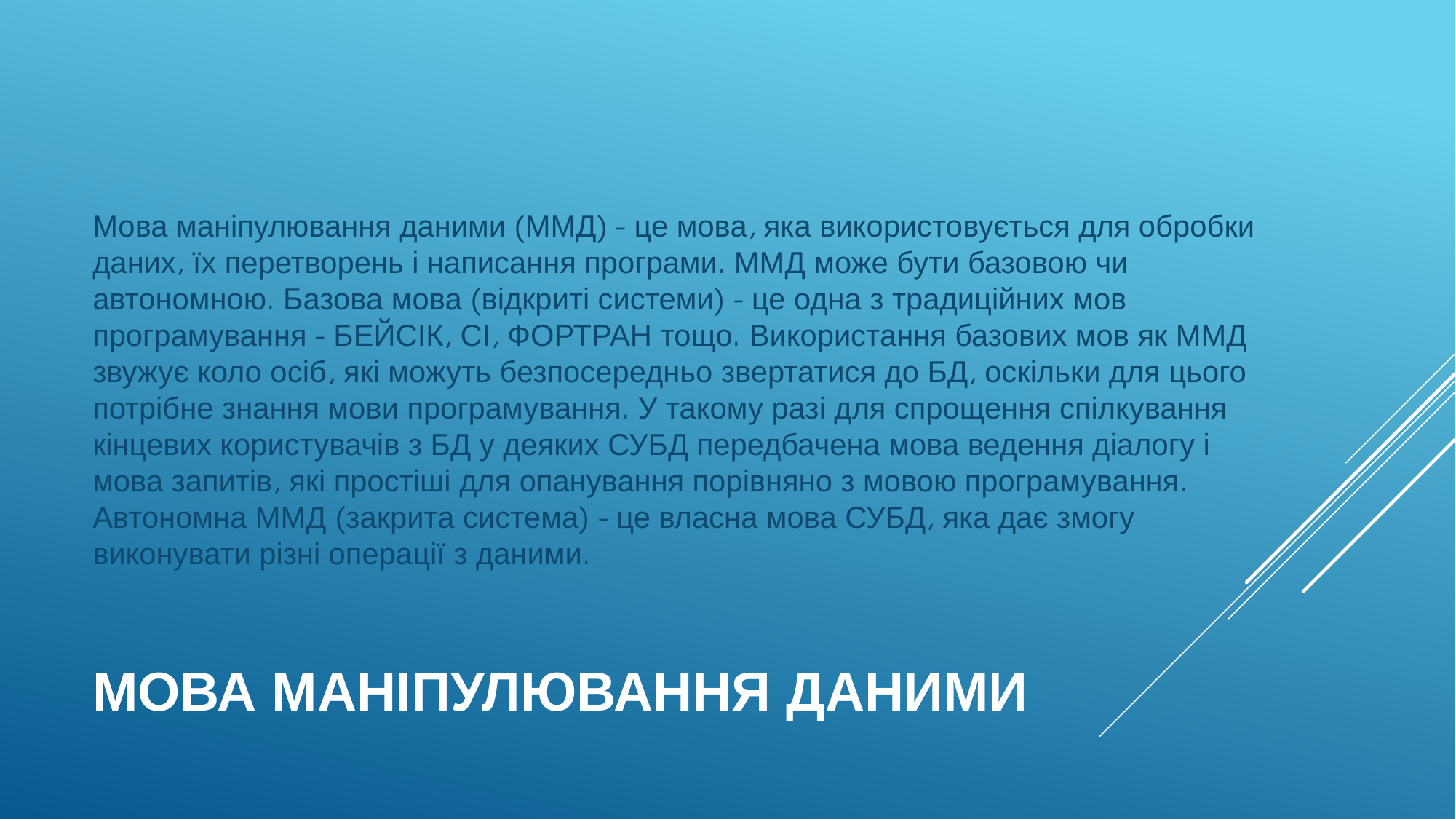

Мова маніпулювання даними (ММД) - це мова, яка використовується для обробки даних, їх перетворень і написання програми. ММД може бути базовою чи автономною. Базова мова (відкриті системи) - це одна з традиційних мов програмування - БЕЙСІК, СІ, ФОРТРАН тощо. Використання базових мов як ММД звужує коло осіб, які можуть безпосередньо звертатися до БД, оскільки для цього потрібне знання мови програмування. У такому разі для спрощення спілкування кінцевих користувачів з БД у деяких СУБД передбачена мова ведення діалогу і мова запитів, які простіші для опанування порівняно з мовою програмування. Автономна ММД (закрита система) - це власна мова СУБД, яка дає змогу виконувати різні операції з даними.
# Мова маніпулювання даними